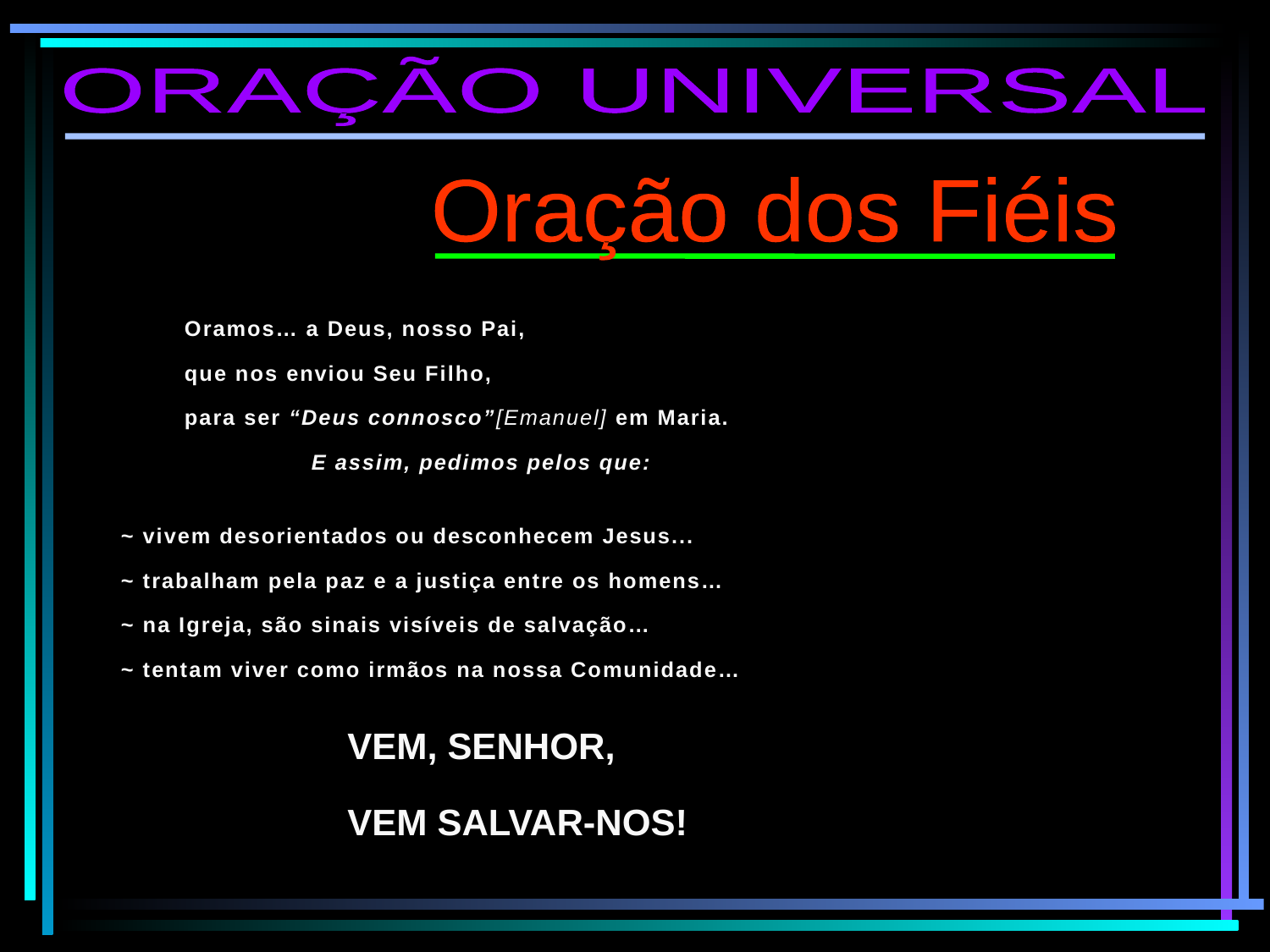

ORAÇÃO UNIVERSAL

Oração dos Fiéis

Oramos… a Deus, nosso Pai,
que nos enviou Seu Filho,
para ser “Deus connosco”[Emanuel] em Maria.
                	E assim, pedimos pelos que:

~ vivem desorientados ou desconhecem Jesus...
~ trabalham pela paz e a justiça entre os homens…
~ na Igreja, são sinais visíveis de salvação…
~ tentam viver como irmãos na nossa Comunidade…
VEM, SENHOR,
VEM SALVAR-NOS!